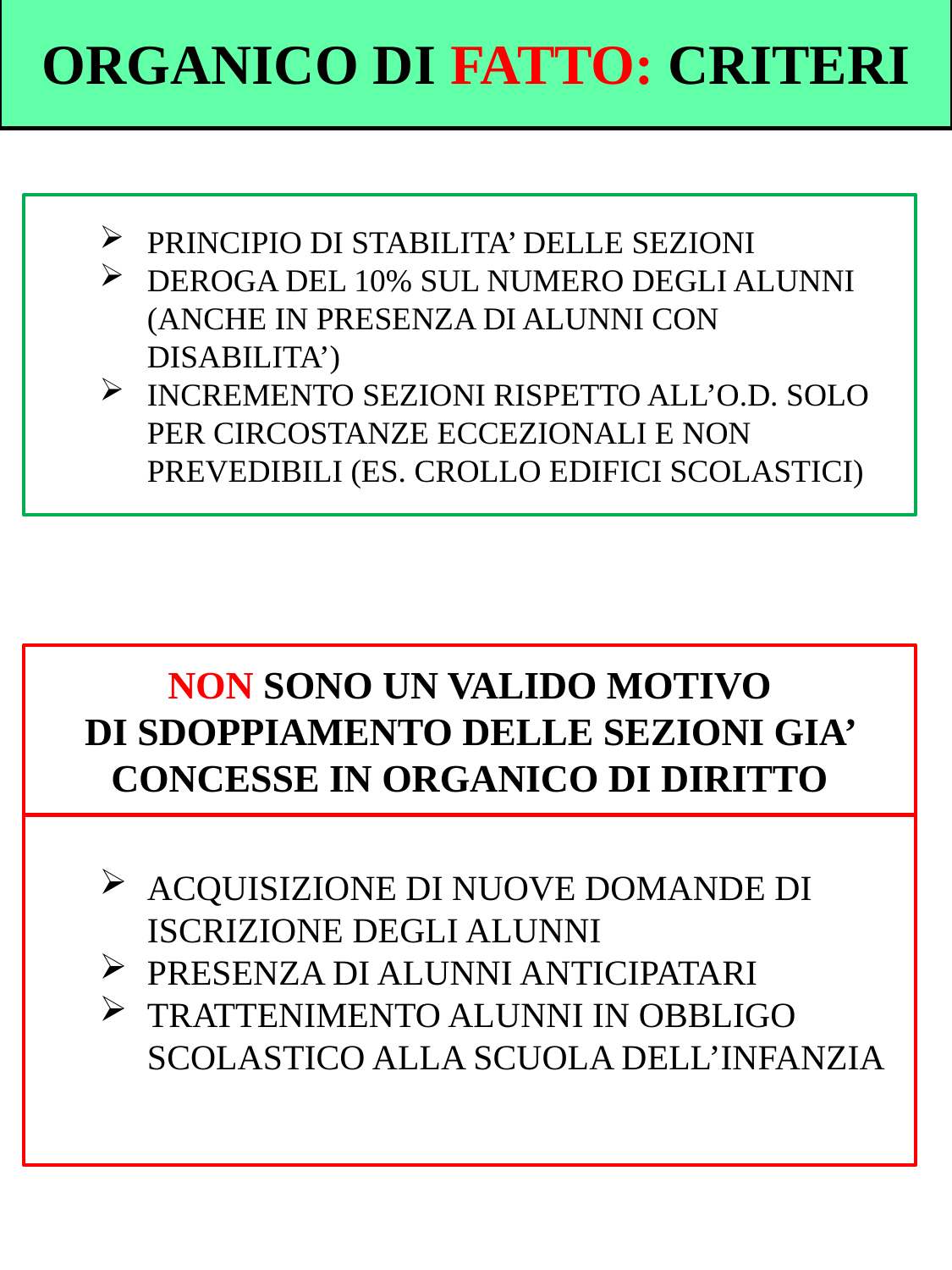

ORGANICO DI FATTO: CRITERI
PRINCIPIO DI STABILITA’ DELLE SEZIONI
DEROGA DEL 10% SUL NUMERO DEGLI ALUNNI (ANCHE IN PRESENZA DI ALUNNI CON DISABILITA’)
INCREMENTO SEZIONI RISPETTO ALL’O.D. SOLO PER CIRCOSTANZE ECCEZIONALI E NON PREVEDIBILI (ES. CROLLO EDIFICI SCOLASTICI)
NON SONO UN VALIDO MOTIVO
DI SDOPPIAMENTO DELLE SEZIONI GIA’ CONCESSE IN ORGANICO DI DIRITTO
ACQUISIZIONE DI NUOVE DOMANDE DI ISCRIZIONE DEGLI ALUNNI
PRESENZA DI ALUNNI ANTICIPATARI
TRATTENIMENTO ALUNNI IN OBBLIGO SCOLASTICO ALLA SCUOLA DELL’INFANZIA